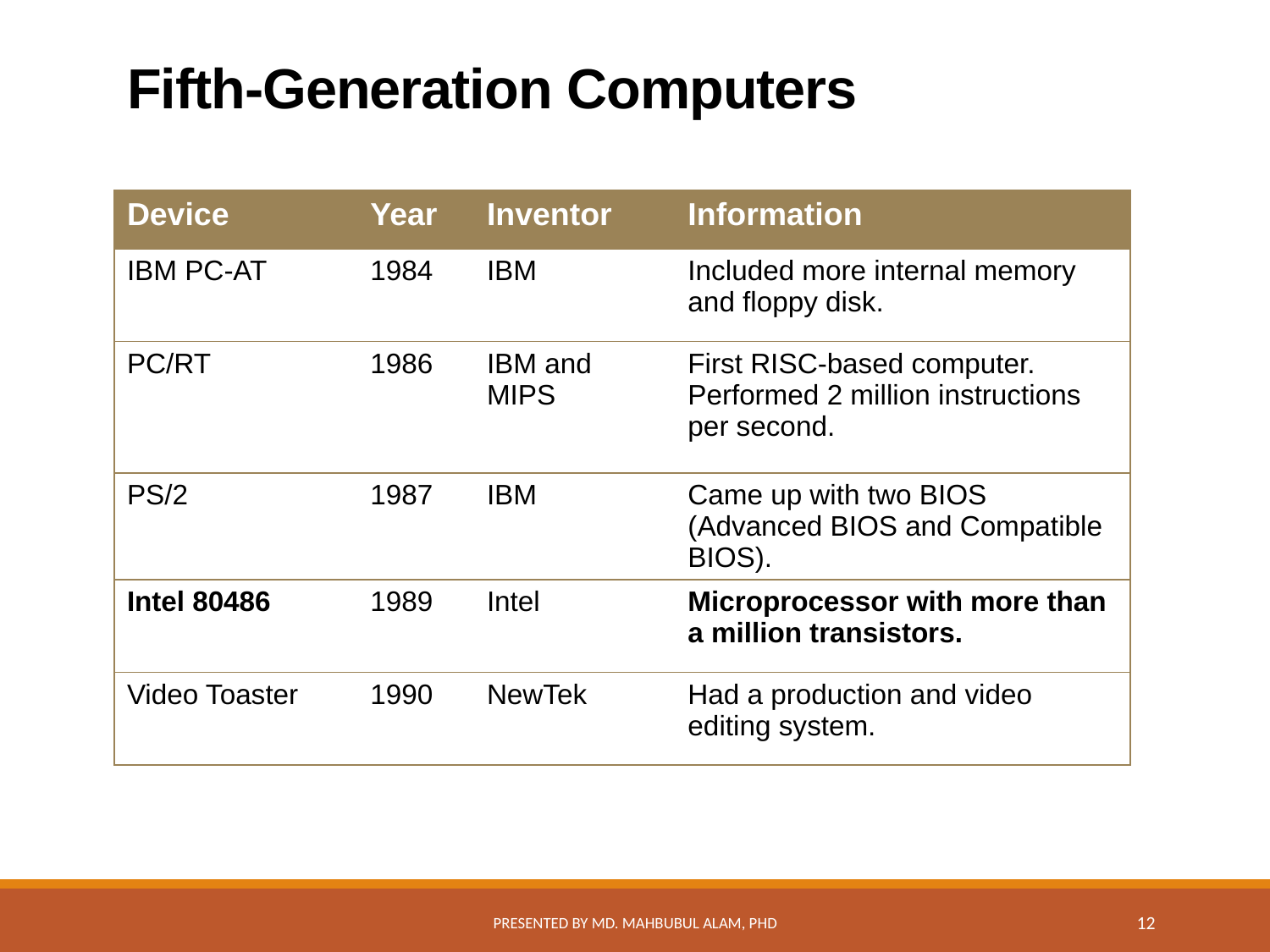

# Fifth-Generation Computers
| Device | Year | Inventor | Information |
| --- | --- | --- | --- |
| IBM PC-AT | 1984 | IBM | Included more internal memory and floppy disk. |
| PC/RT | 1986 | IBM and MIPS | First RISC-based computer. Performed 2 million instructions per second. |
| PS/2 | 1987 | IBM | Came up with two BIOS (Advanced BIOS and Compatible BIOS). |
| Intel 80486 | 1989 | Intel | Microprocessor with more than a million transistors. |
| Video Toaster | 1990 | NewTek | Had a production and video editing system. |
Presented by Md. Mahbubul Alam, PhD
12